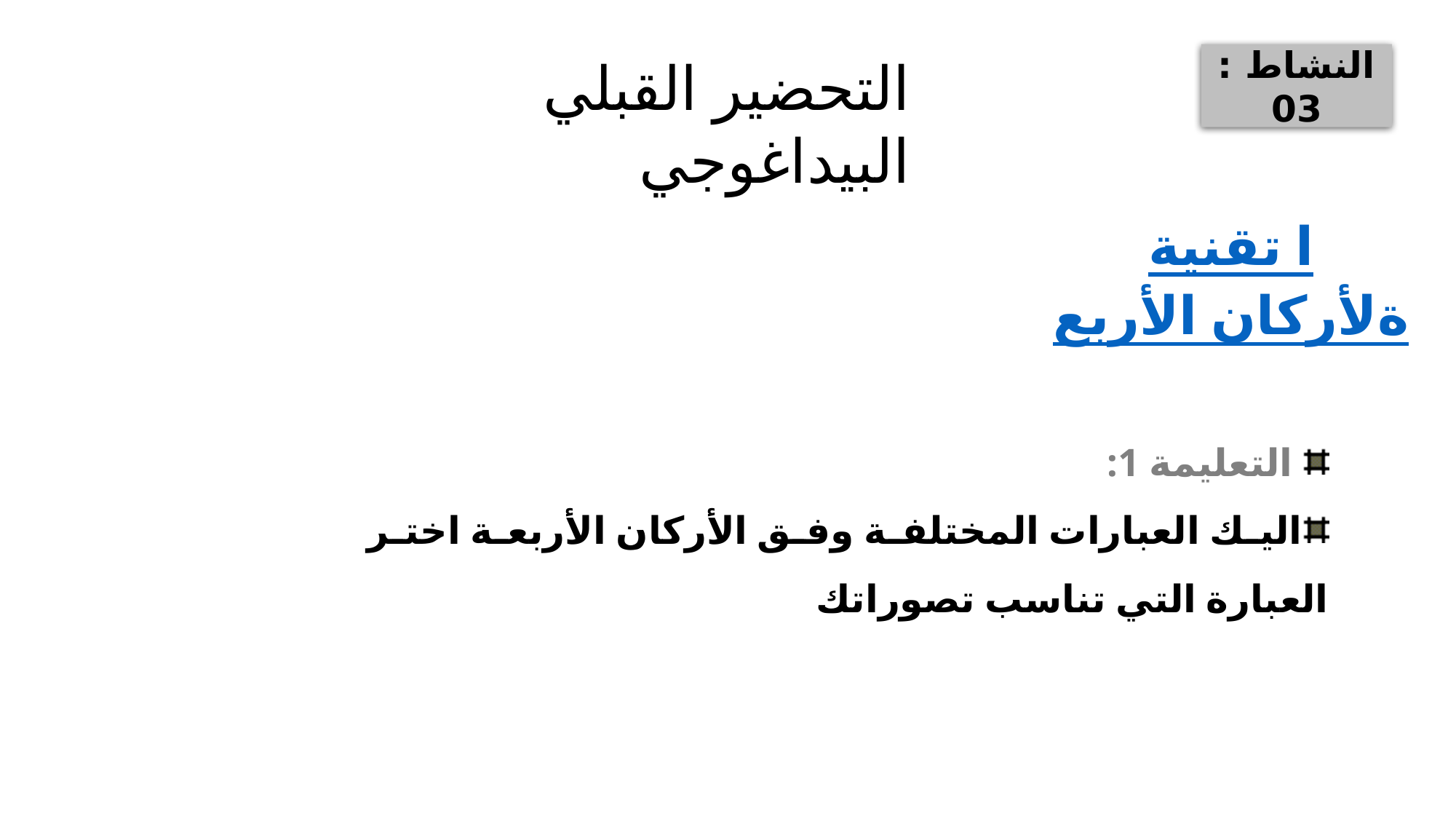

التحضير القبلي البيداغوجي
النشاط :03

تقنية الأركان الأربعة
 التعليمة 1:
اليك العبارات المختلفة وفق الأركان الأربعة اختر العبارة التي تناسب تصوراتك